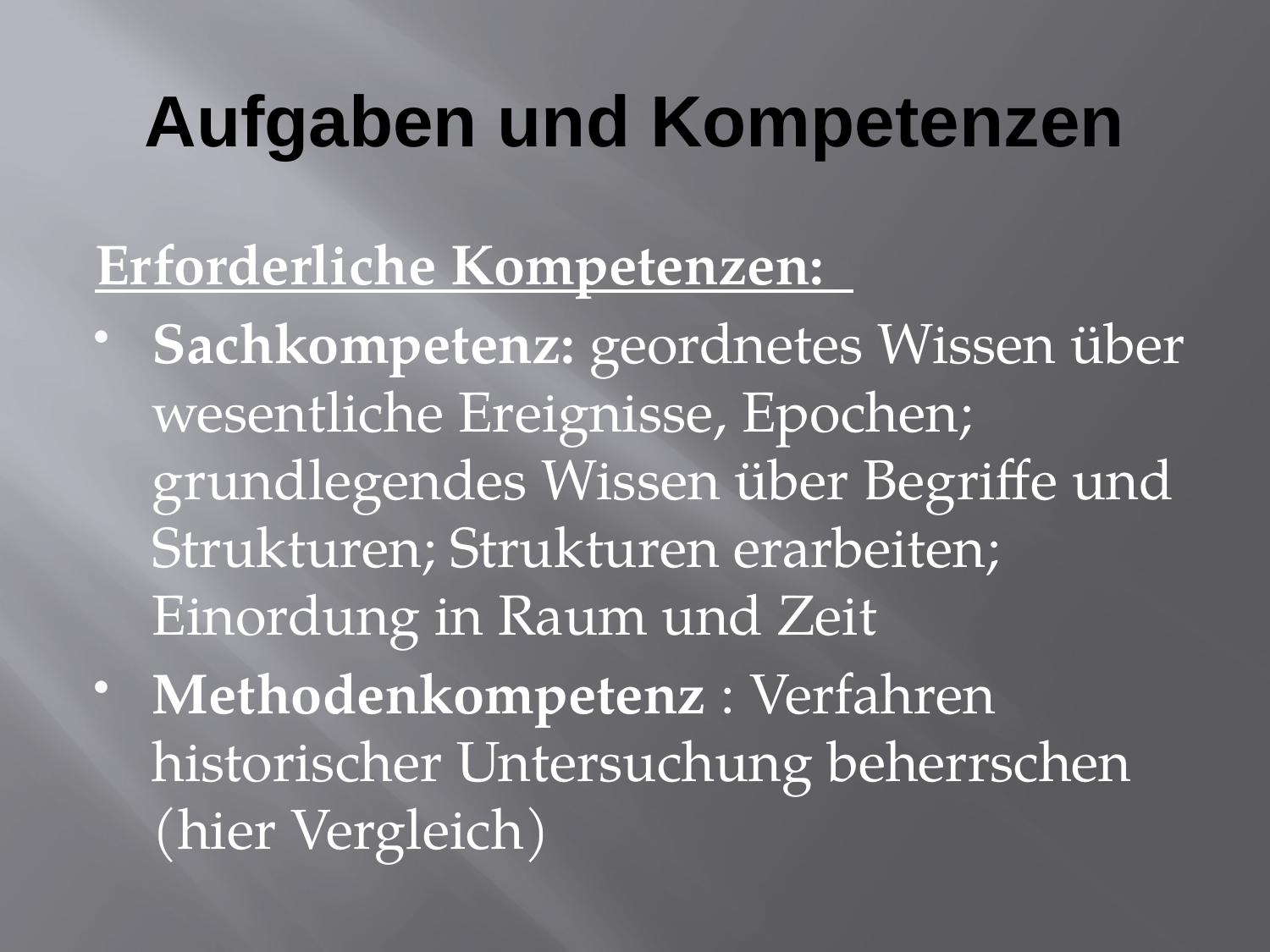

# Aufgaben und Kompetenzen
Erforderliche Kompetenzen:
Sachkompetenz: geordnetes Wissen über wesentliche Ereignisse, Epochen; grundlegendes Wissen über Begriffe und Strukturen; Strukturen erarbeiten; Einordung in Raum und Zeit
Methodenkompetenz : Verfahren historischer Untersuchung beherrschen (hier Vergleich)